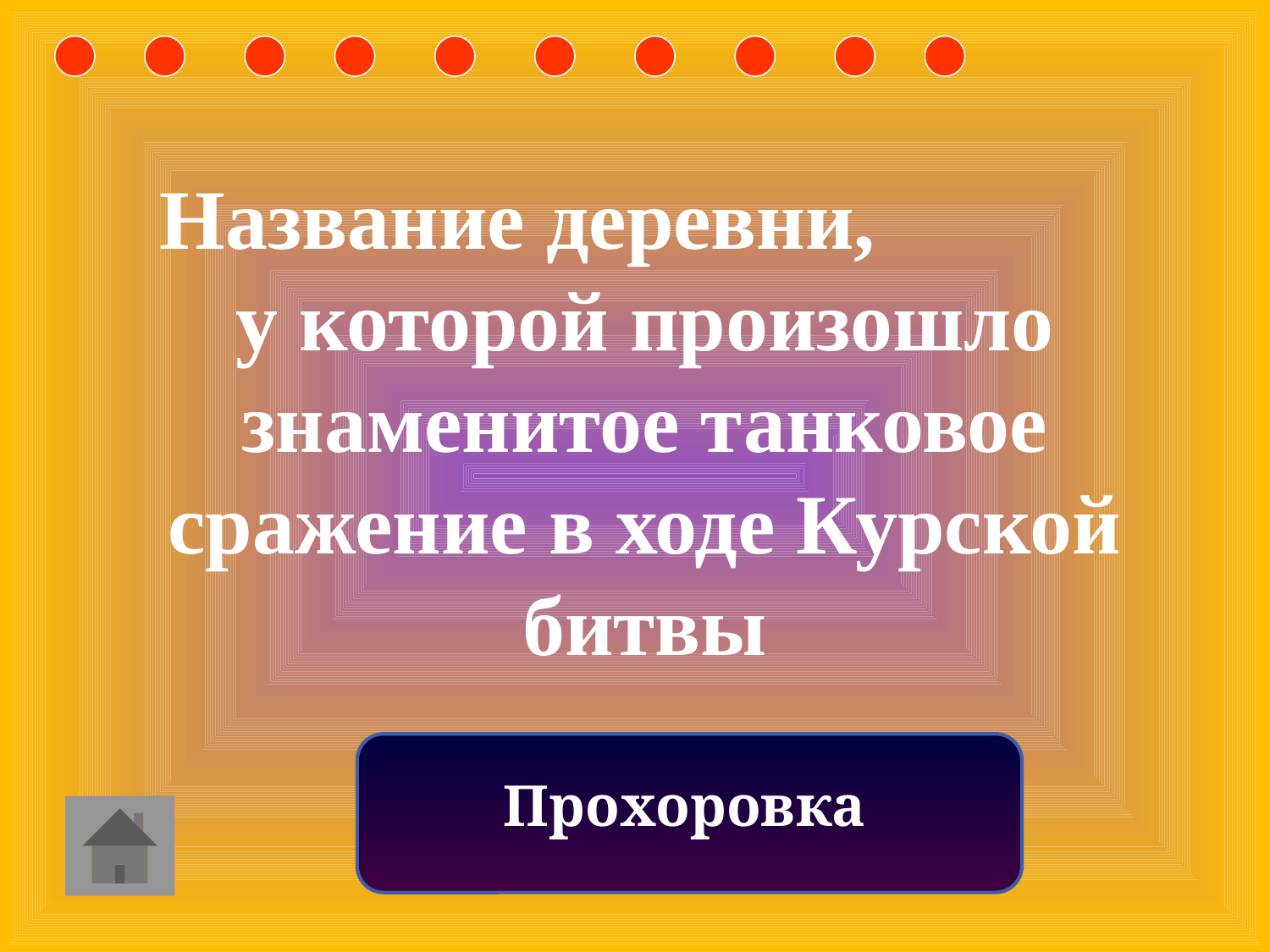

Название деревни,             у которой произошло знаменитое танковое сражение в ходе Курской битвы

Прохоровка